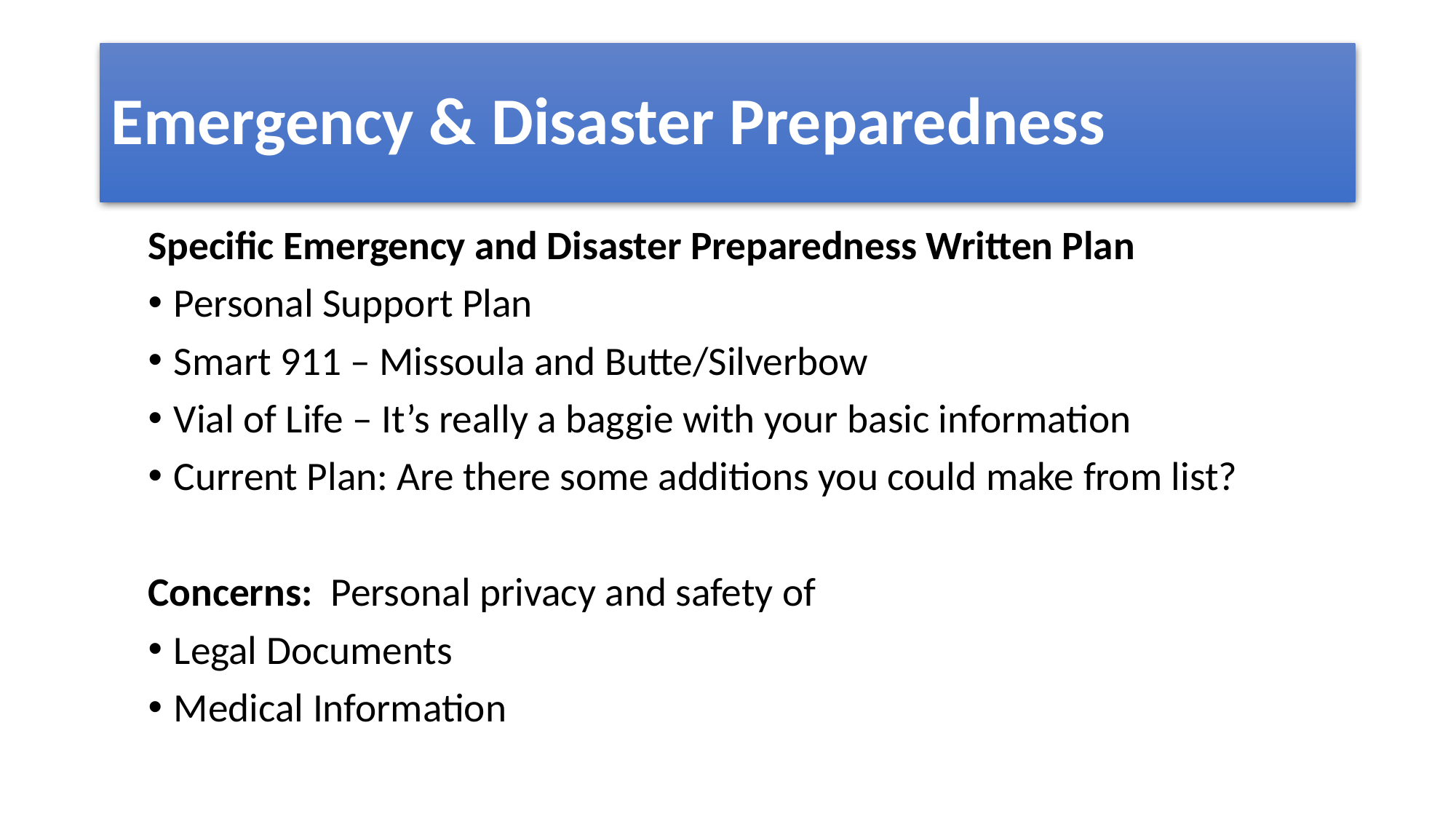

# Emergency & Disaster Preparedness
Specific Emergency and Disaster Preparedness Written Plan
Personal Support Plan
Smart 911 – Missoula and Butte/Silverbow
Vial of Life – It’s really a baggie with your basic information
Current Plan: Are there some additions you could make from list?

Concerns:  Personal privacy and safety of
Legal Documents
Medical Information